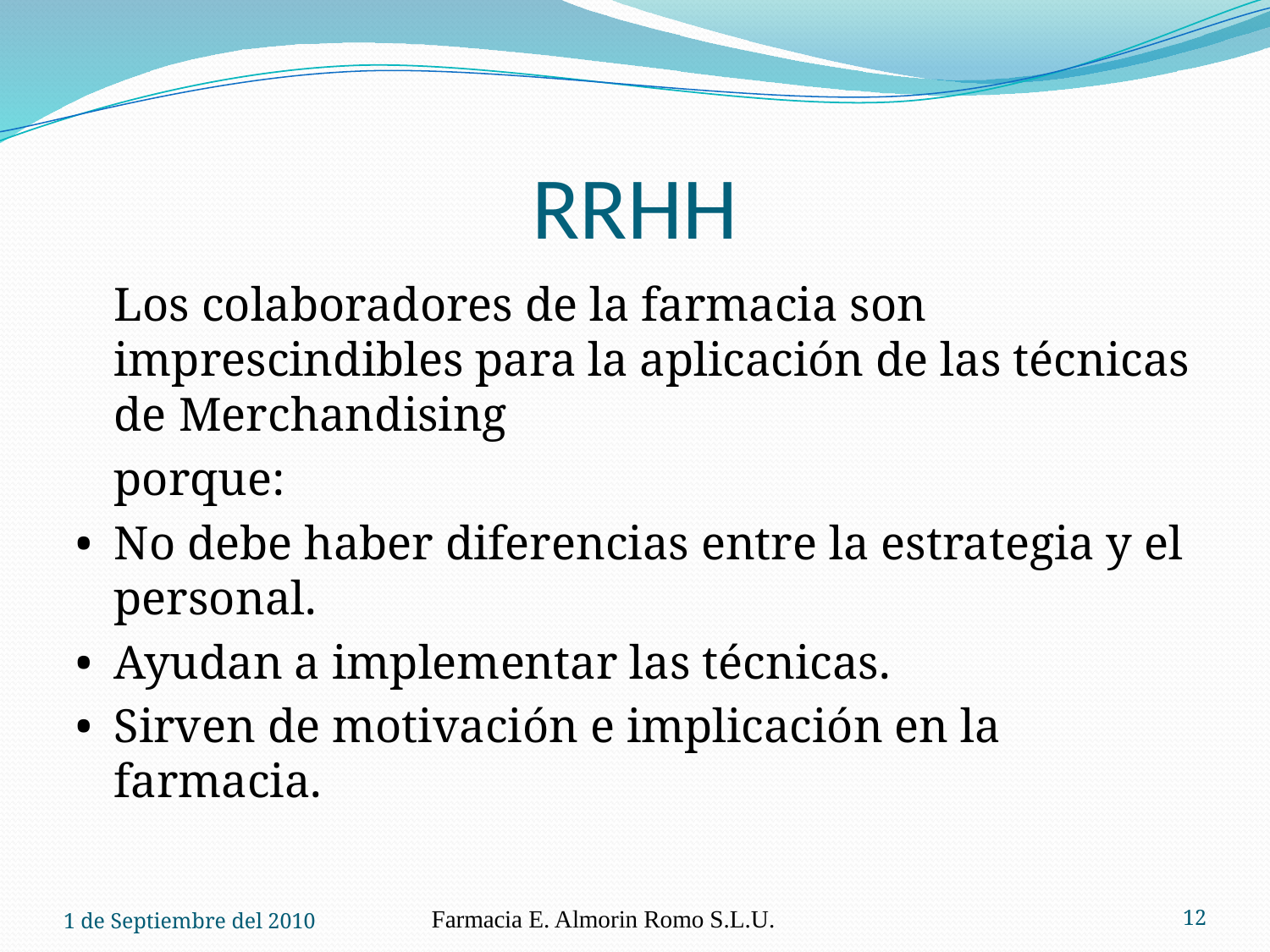

# RRHH
	Los colaboradores de la farmacia son imprescindibles para la aplicación de las técnicas de Merchandising
	porque:
• 	No debe haber diferencias entre la estrategia y el personal.
• 	Ayudan a implementar las técnicas.
• 	Sirven de motivación e implicación en la farmacia.
1 de Septiembre del 2010
Farmacia E. Almorin Romo S.L.U.
12